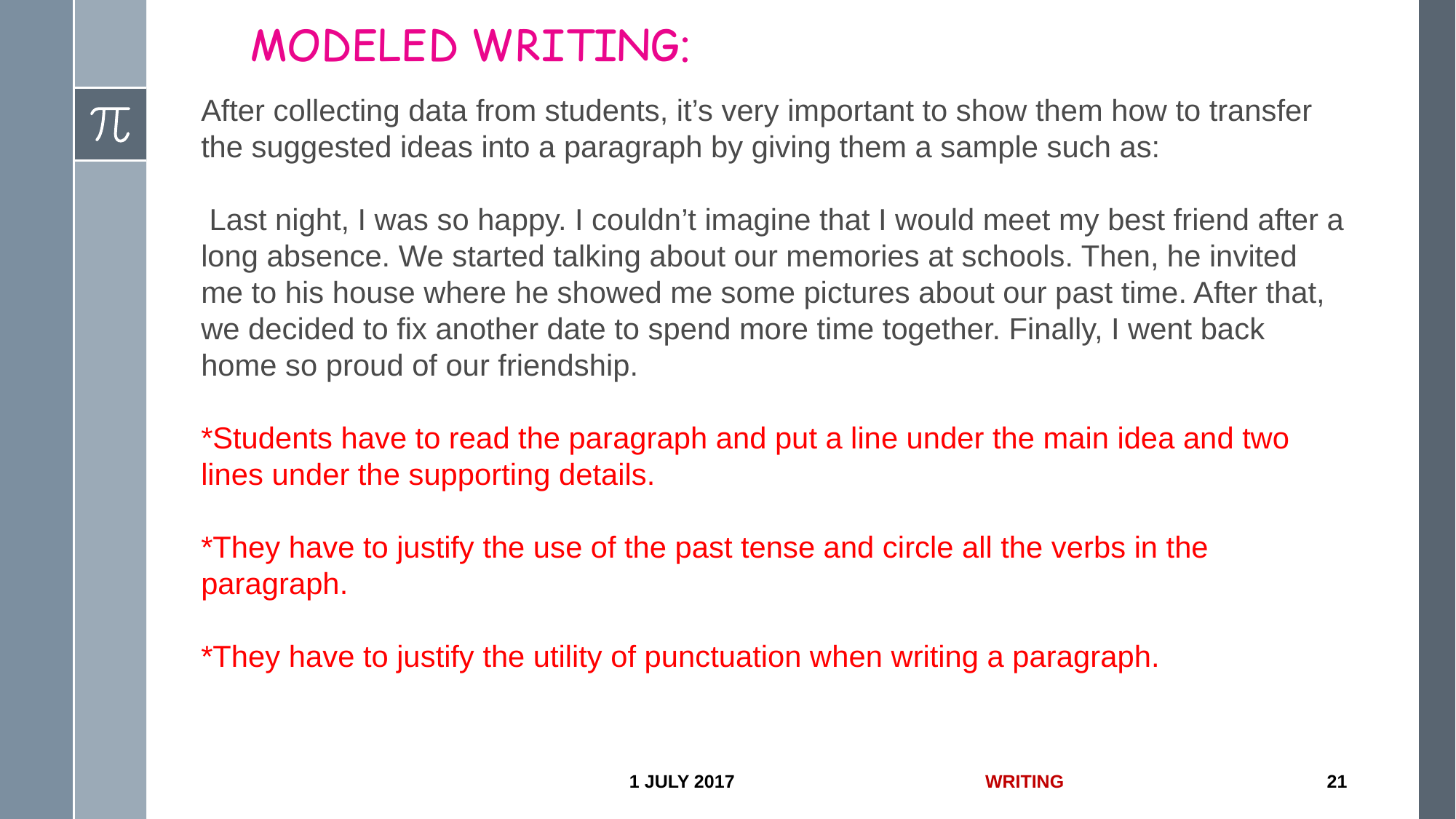

Modeled Writing:

After collecting data from students, it’s very important to show them how to transfer the suggested ideas into a paragraph by giving them a sample such as:
 Last night, I was so happy. I couldn’t imagine that I would meet my best friend after a long absence. We started talking about our memories at schools. Then, he invited me to his house where he showed me some pictures about our past time. After that, we decided to fix another date to spend more time together. Finally, I went back home so proud of our friendship.
*Students have to read the paragraph and put a line under the main idea and two lines under the supporting details.
*They have to justify the use of the past tense and circle all the verbs in the paragraph.
*They have to justify the utility of punctuation when writing a paragraph.

1 July 2017
Writing
21